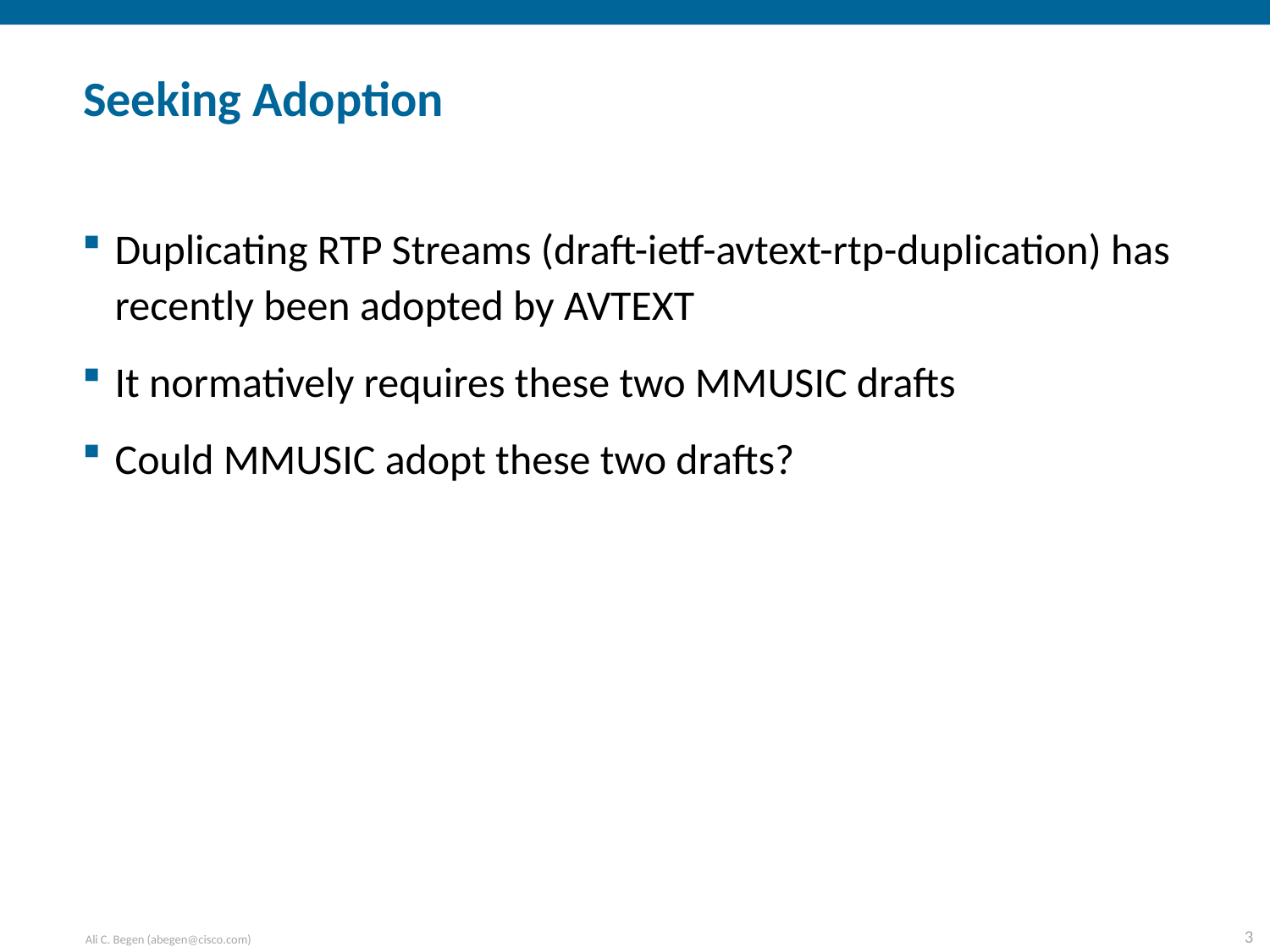

# Seeking Adoption
Duplicating RTP Streams (draft-ietf-avtext-rtp-duplication) has recently been adopted by AVTEXT
It normatively requires these two MMUSIC drafts
Could MMUSIC adopt these two drafts?